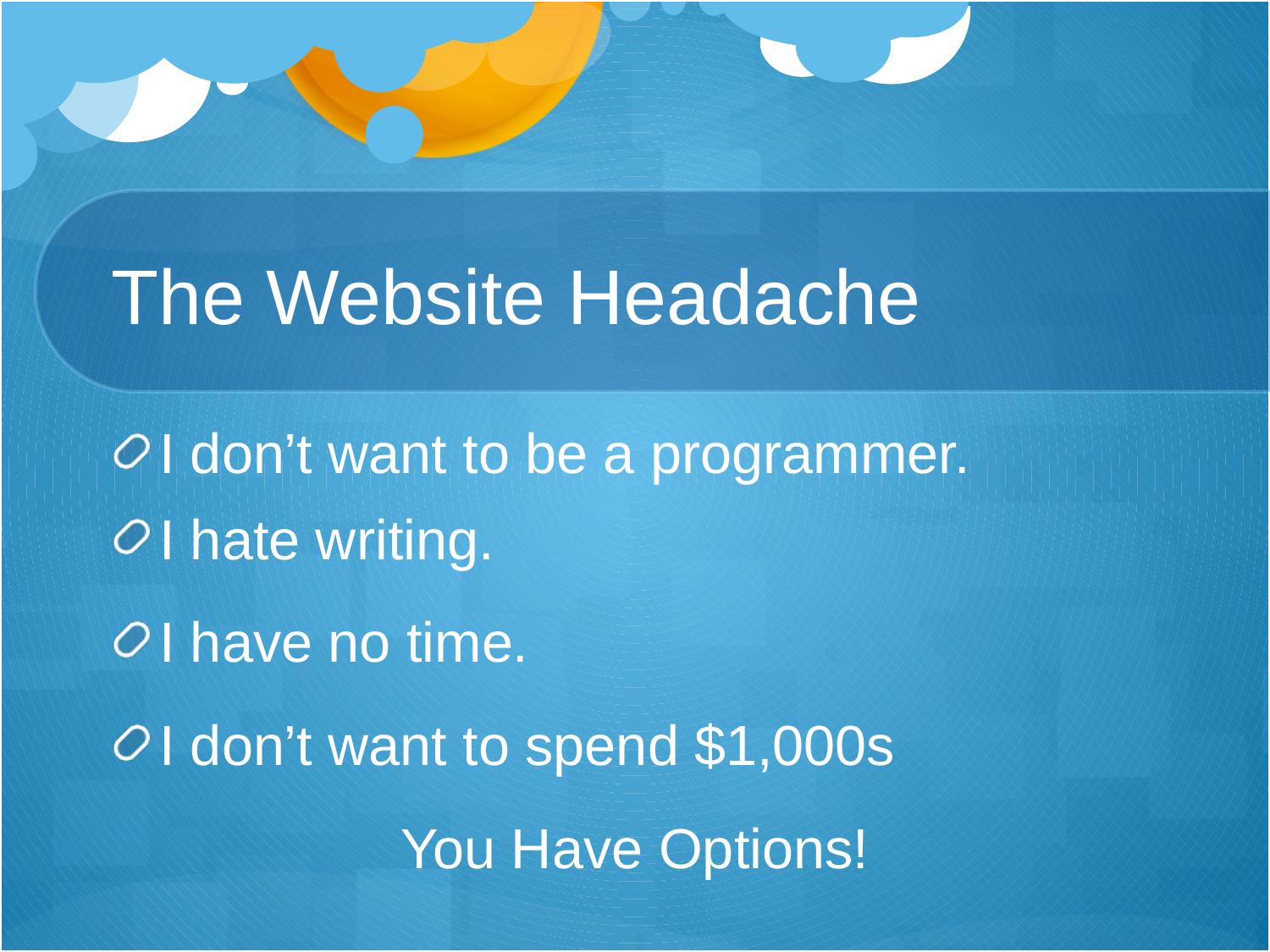

# The Website Headache
I don’t want to be a programmer.
I hate writing.
I have no time.
I don’t want to spend $1,000s
You Have Options!